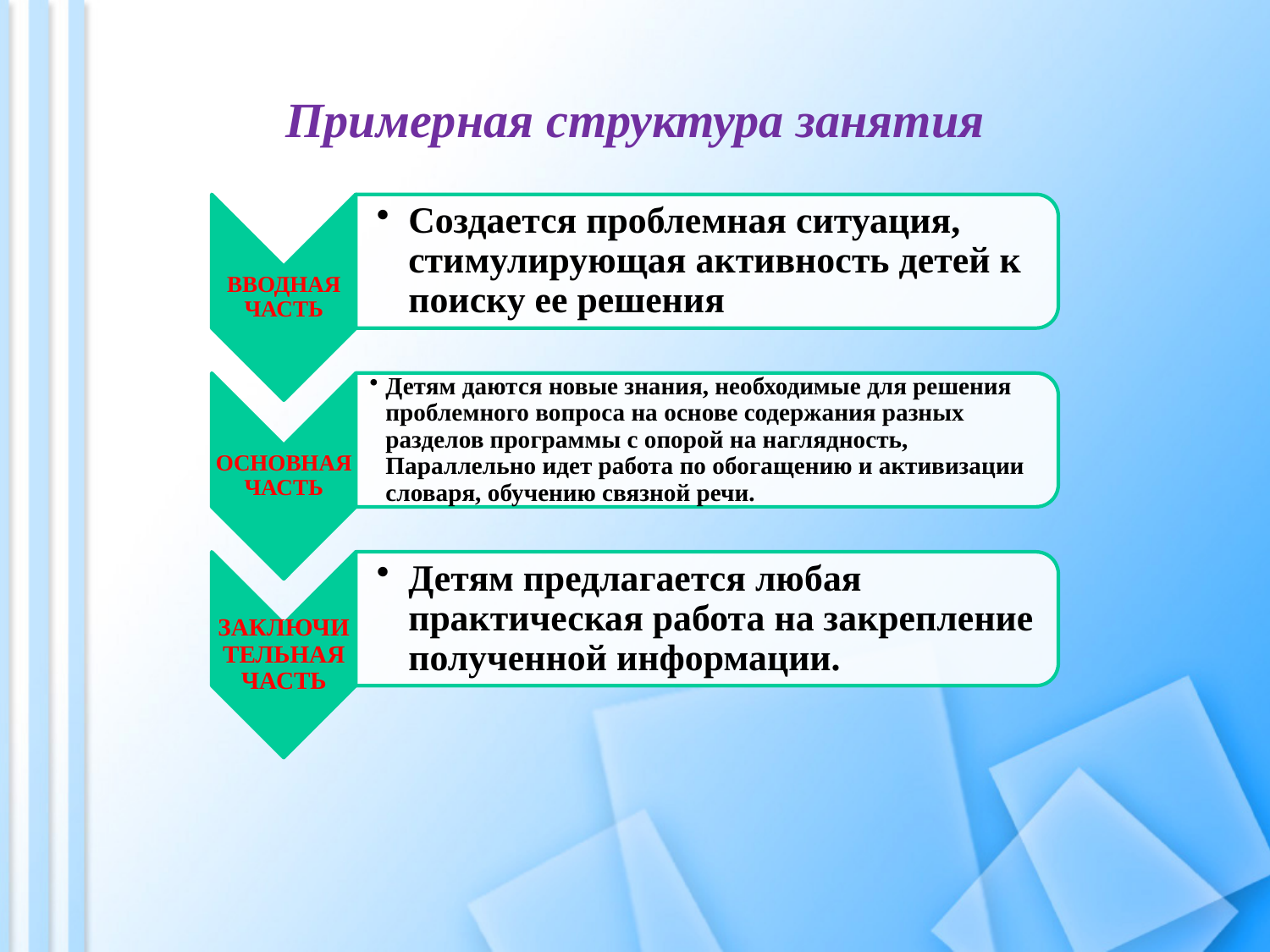

# Примерная структура занятия
ВВОДНАЯ ЧАСТЬ
Создается проблемная ситуация, стимулирующая активность детей к поиску ее решения
ОСНОВНАЯ ЧАСТЬ
Детям даются новые знания, необходимые для решения проблемного вопроса на основе содержания разных разделов программы с опорой на наглядность, Параллельно идет работа по обогащению и активизации словаря, обучению связной речи.
ЗАКЛЮЧИТЕЛЬНАЯ ЧАСТЬ
Детям предлагается любая практическая работа на закрепление полученной информации.